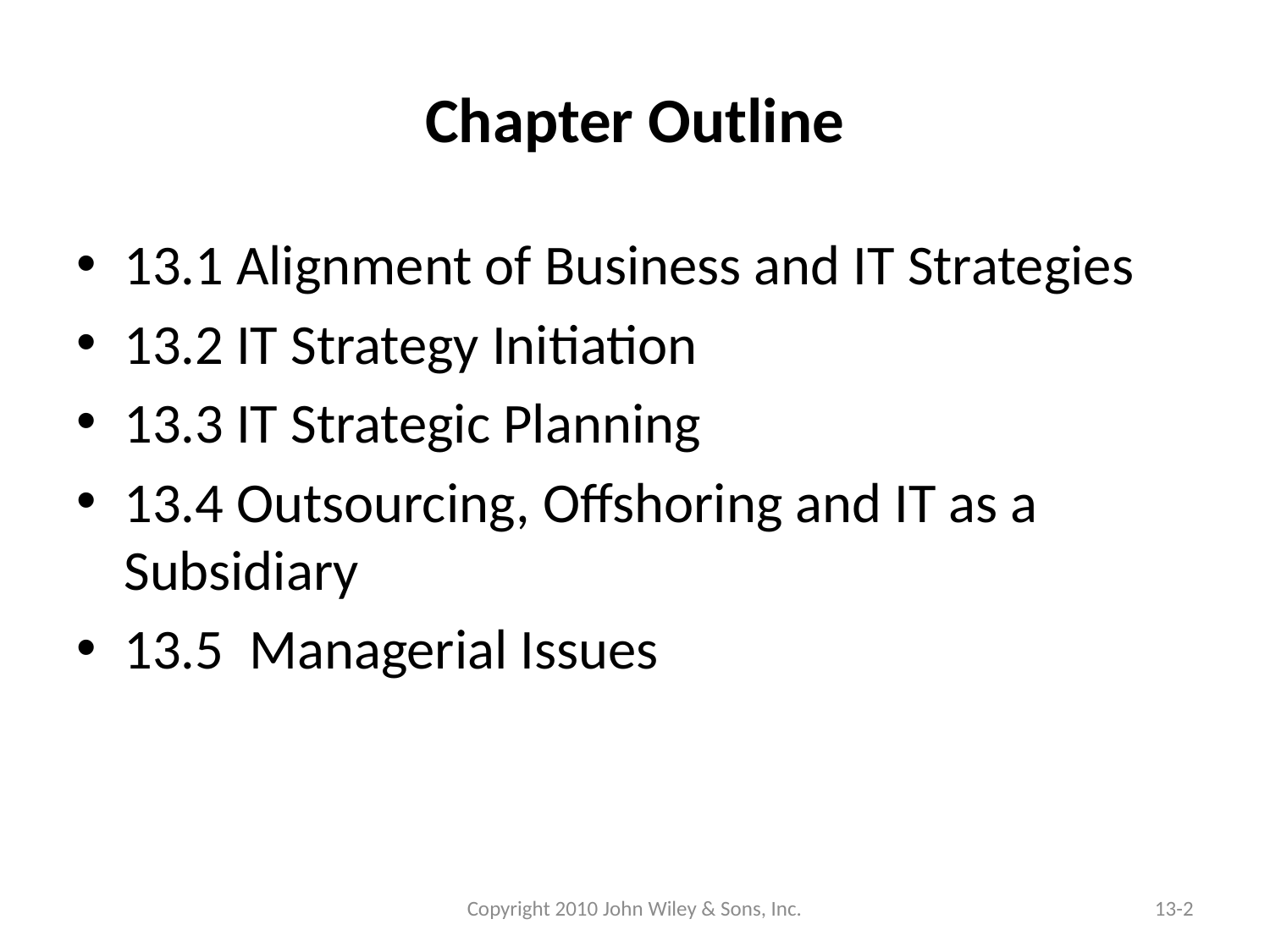

# Chapter Outline
13.1 Alignment of Business and IT Strategies
13.2 IT Strategy Initiation
13.3 IT Strategic Planning
13.4 Outsourcing, Offshoring and IT as a Subsidiary
13.5  Managerial Issues
Copyright 2010 John Wiley & Sons, Inc.
13-2